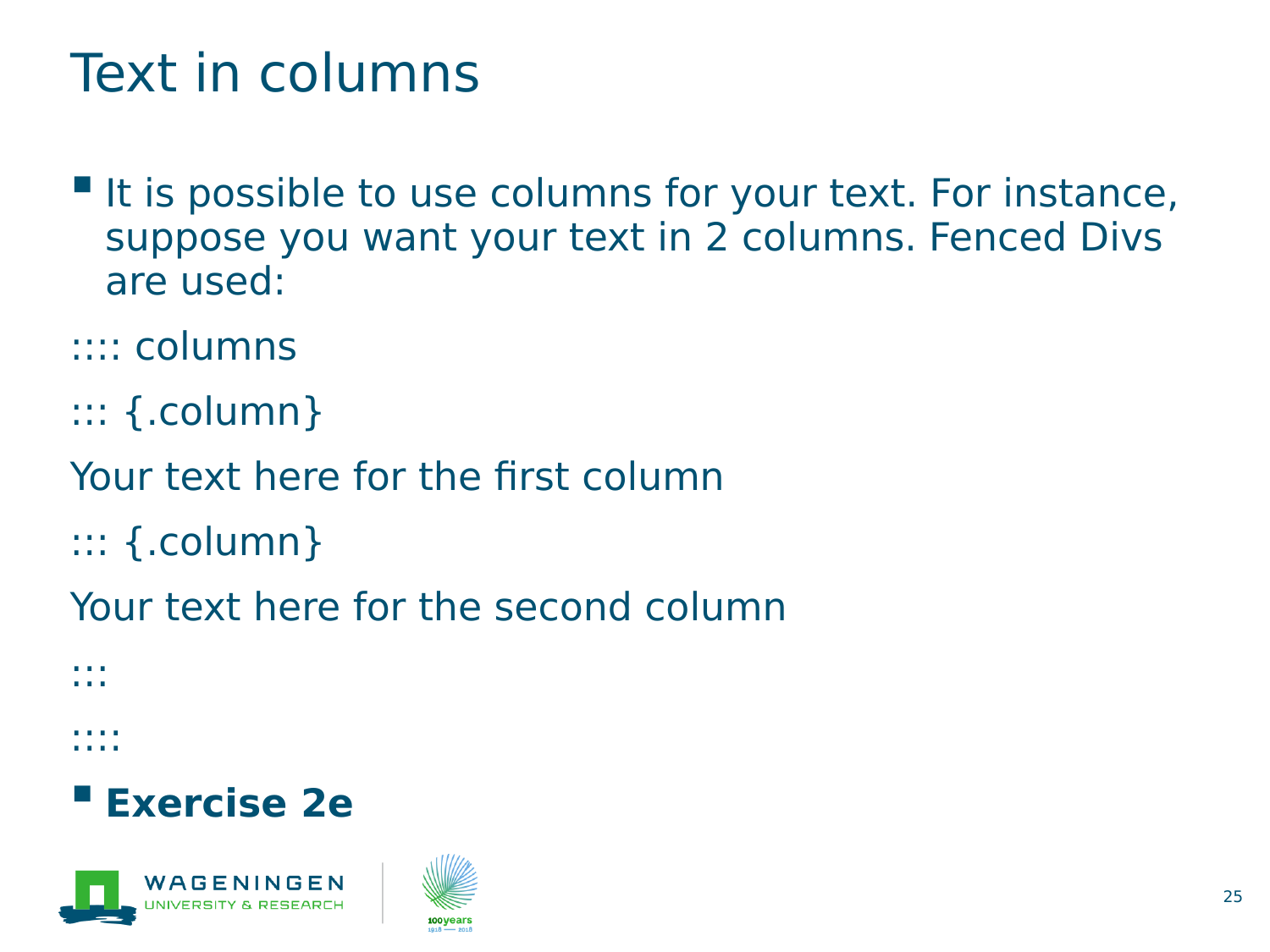

# Text in columns
It is possible to use columns for your text. For instance, suppose you want your text in 2 columns. Fenced Divs are used:
:::: columns
::: {.column}
Your text here for the first column
::: {.column}
Your text here for the second column
:::
::::
Exercise 2e
25